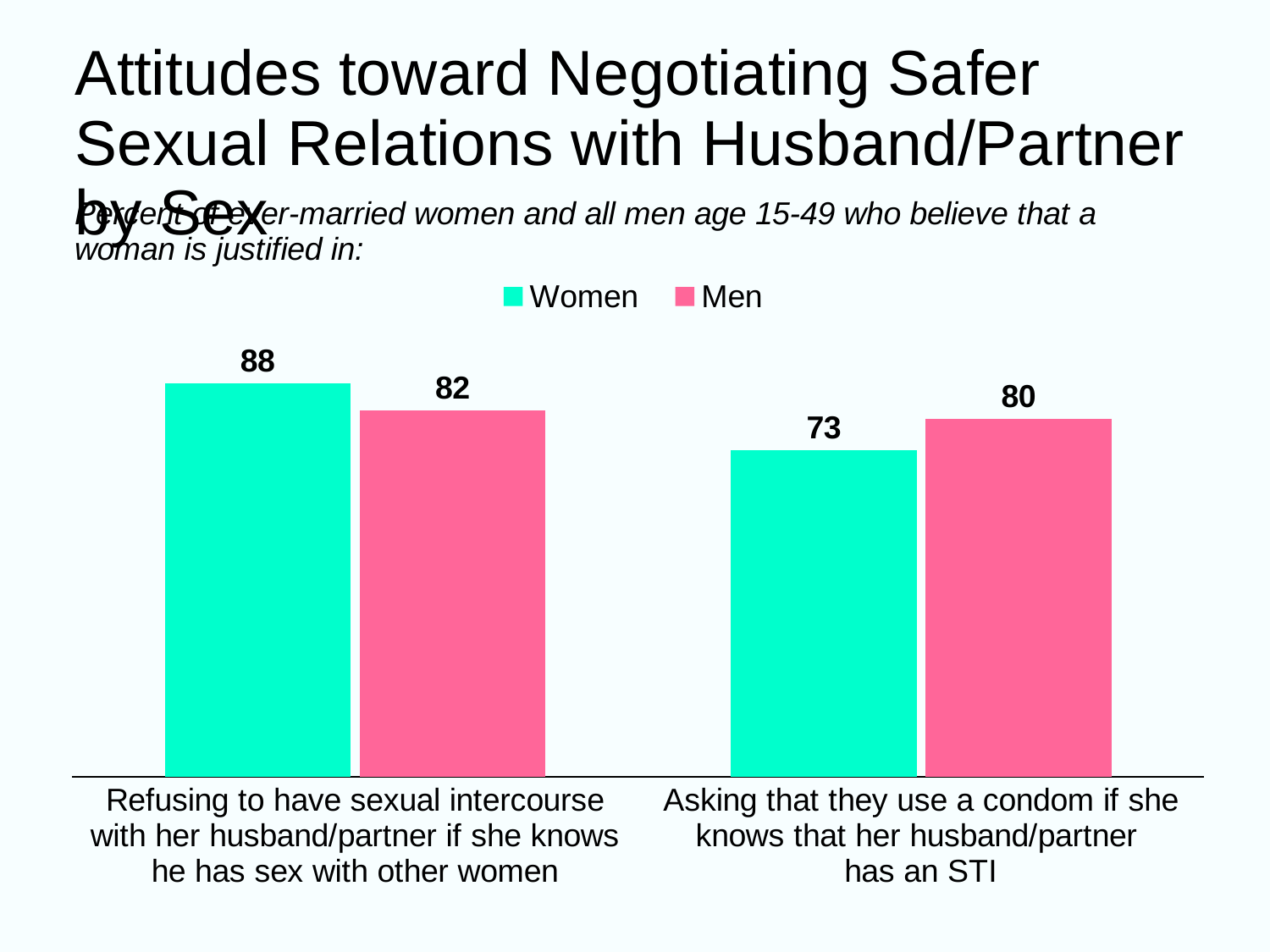

### Chart

| Category | Women | Men |
|---|---|---|
| Refusing to have sexual intercourse with her husband/partner if she knows he has sex with other women | 88.0 | 82.0 |
| Asking that they use a condom if she knows that her husband/partner
has an STI | 73.0 | 80.0 |